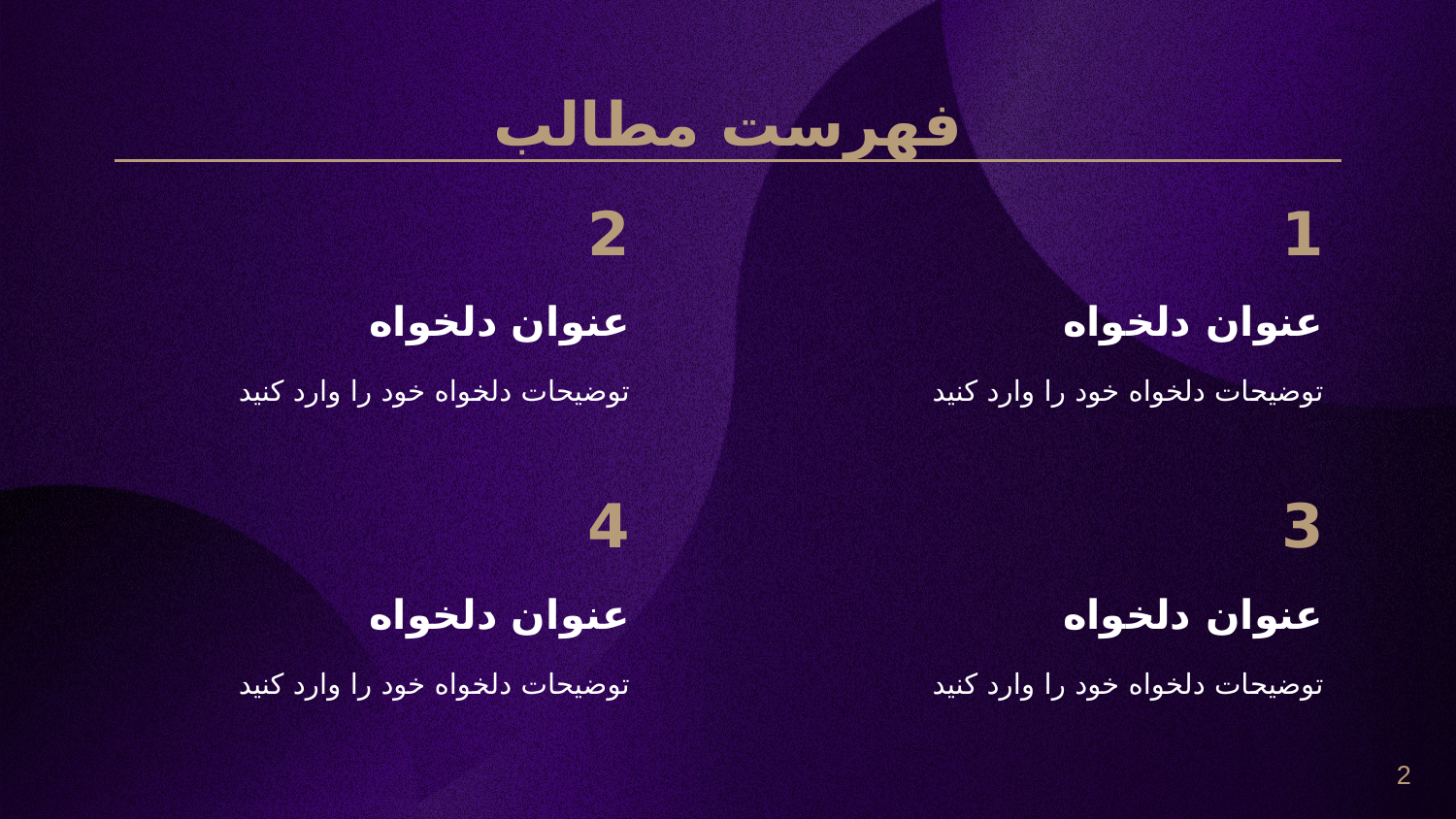

فهرست مطالب
# 2
1
عنوان دلخواه
عنوان دلخواه
توضیحات دلخواه خود را وارد کنید
توضیحات دلخواه خود را وارد کنید
4
3
عنوان دلخواه
عنوان دلخواه
توضیحات دلخواه خود را وارد کنید
توضیحات دلخواه خود را وارد کنید
2